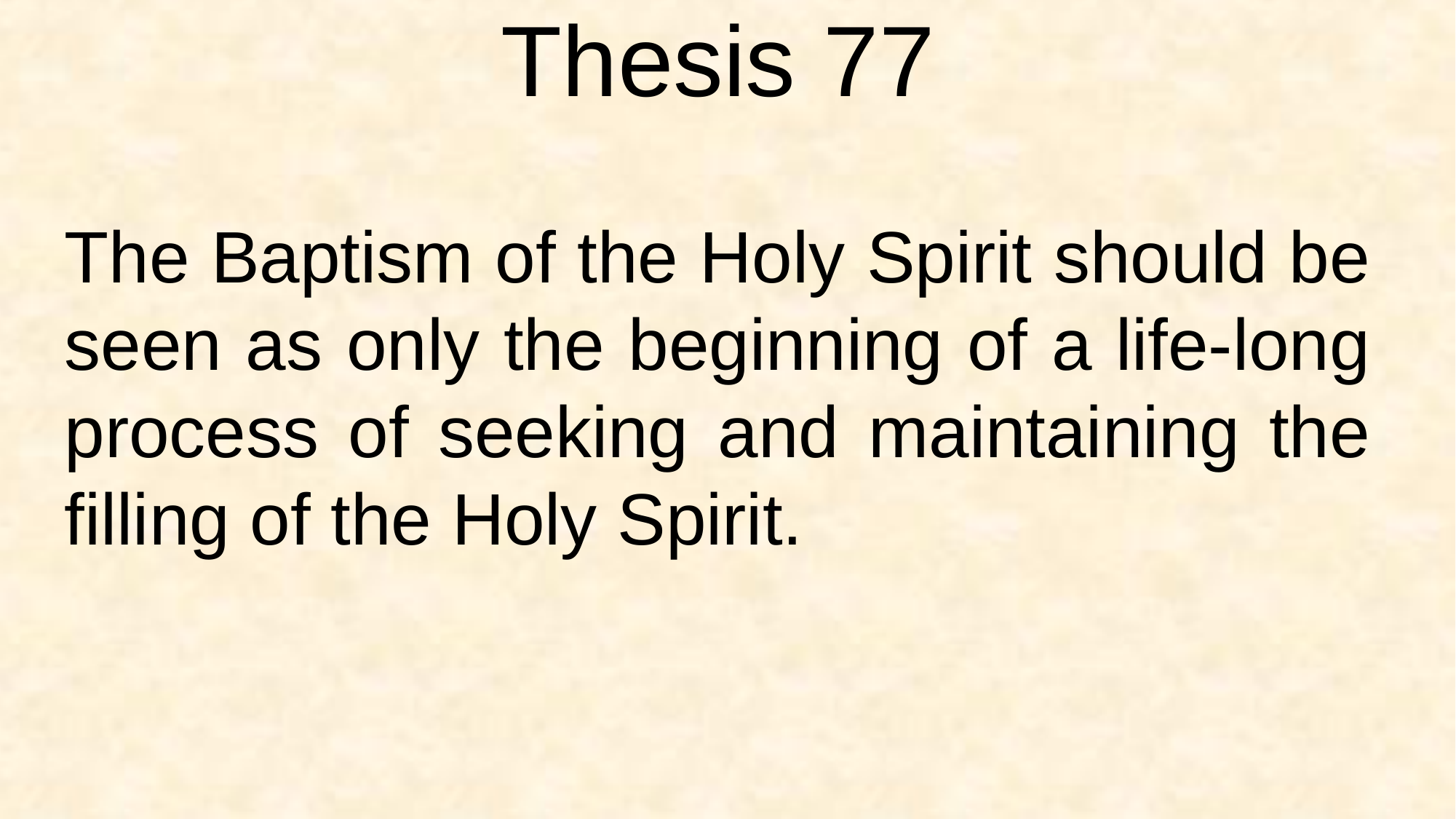

Thesis 77

The Baptism of the Holy Spirit should be seen as only the beginning of a life-long process of seeking and maintaining the filling of the Holy Spirit.